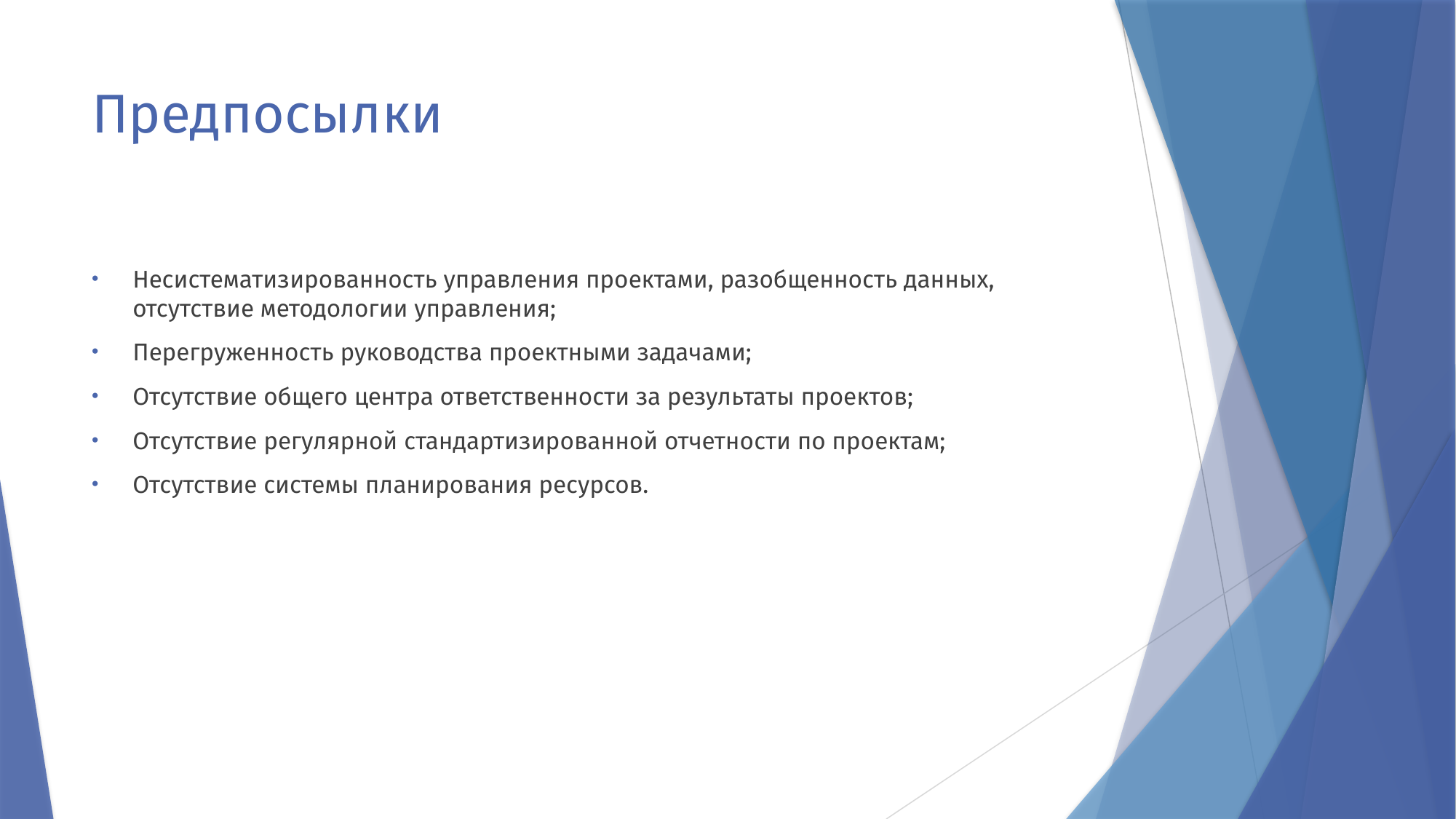

# Предпосылки
Несистематизированность управления проектами, разобщенность данных, отсутствие методологии управления;
Перегруженность руководства проектными задачами;
Отсутствие общего центра ответственности за результаты проектов;
Отсутствие регулярной стандартизированной отчетности по проектам;
Отсутствие системы планирования ресурсов.